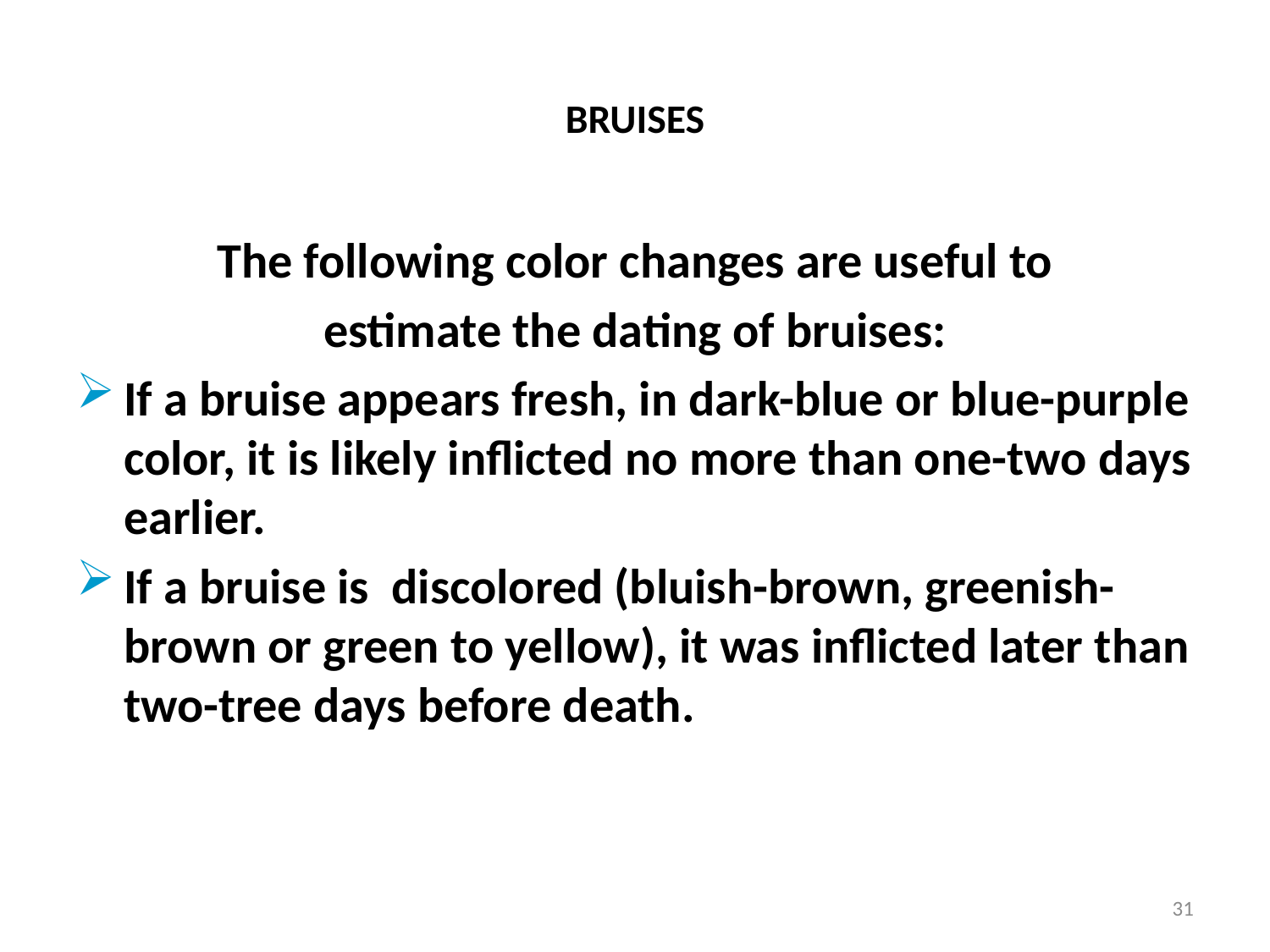

# BRUISES
The following color changes are useful to
estimate the dating of bruises:
If a bruise appears fresh, in dark-blue or blue-purple color, it is likely inflicted no more than one-two days earlier.
If a bruise is  discolored (bluish-brown, greenish-brown or green to yellow), it was inflicted later than two-tree days before death.

31